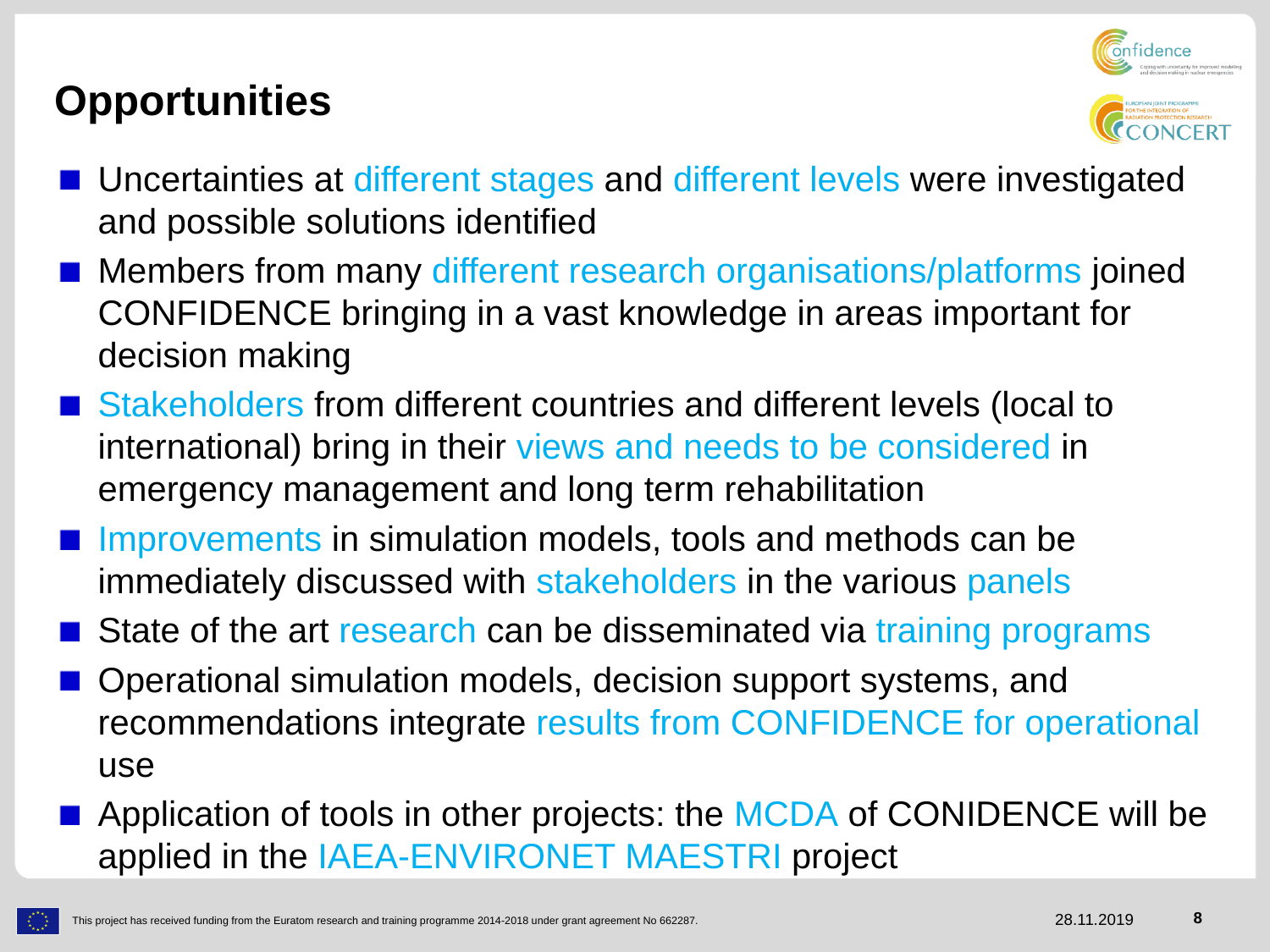

# Opportunities
Uncertainties at different stages and different levels were investigated and possible solutions identified
Members from many different research organisations/platforms joined CONFIDENCE bringing in a vast knowledge in areas important for decision making
Stakeholders from different countries and different levels (local to international) bring in their views and needs to be considered in emergency management and long term rehabilitation
Improvements in simulation models, tools and methods can be immediately discussed with stakeholders in the various panels
State of the art research can be disseminated via training programs
Operational simulation models, decision support systems, and recommendations integrate results from CONFIDENCE for operational use
Application of tools in other projects: the MCDA of CONIDENCE will be applied in the IAEA-ENVIRONET MAESTRI project